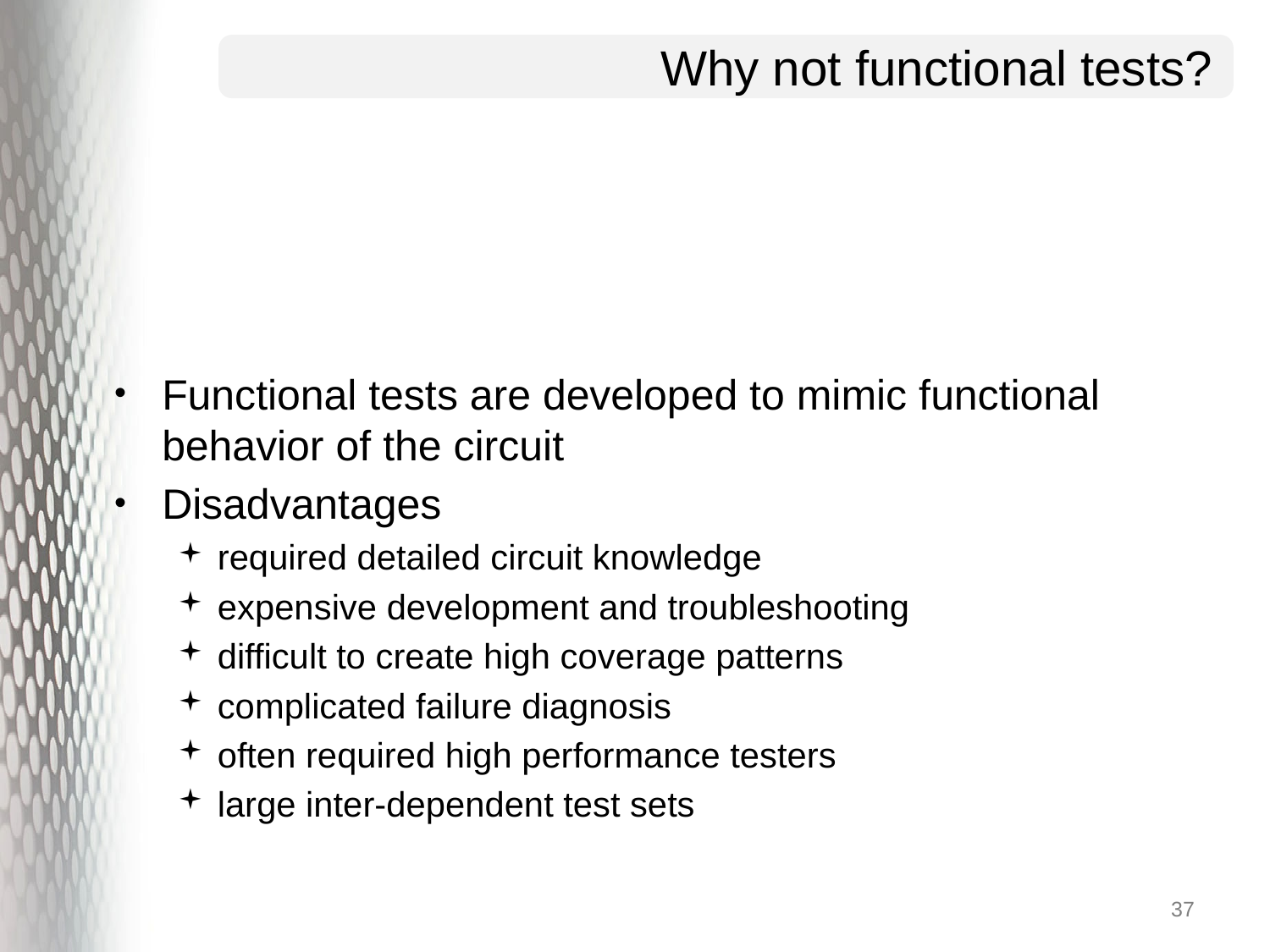

# Why not functional tests?

Functional tests are developed to mimic functional behavior of the circuit
Disadvantages
required detailed circuit knowledge
expensive development and troubleshooting
difficult to create high coverage patterns
complicated failure diagnosis
often required high performance testers
large inter-dependent test sets